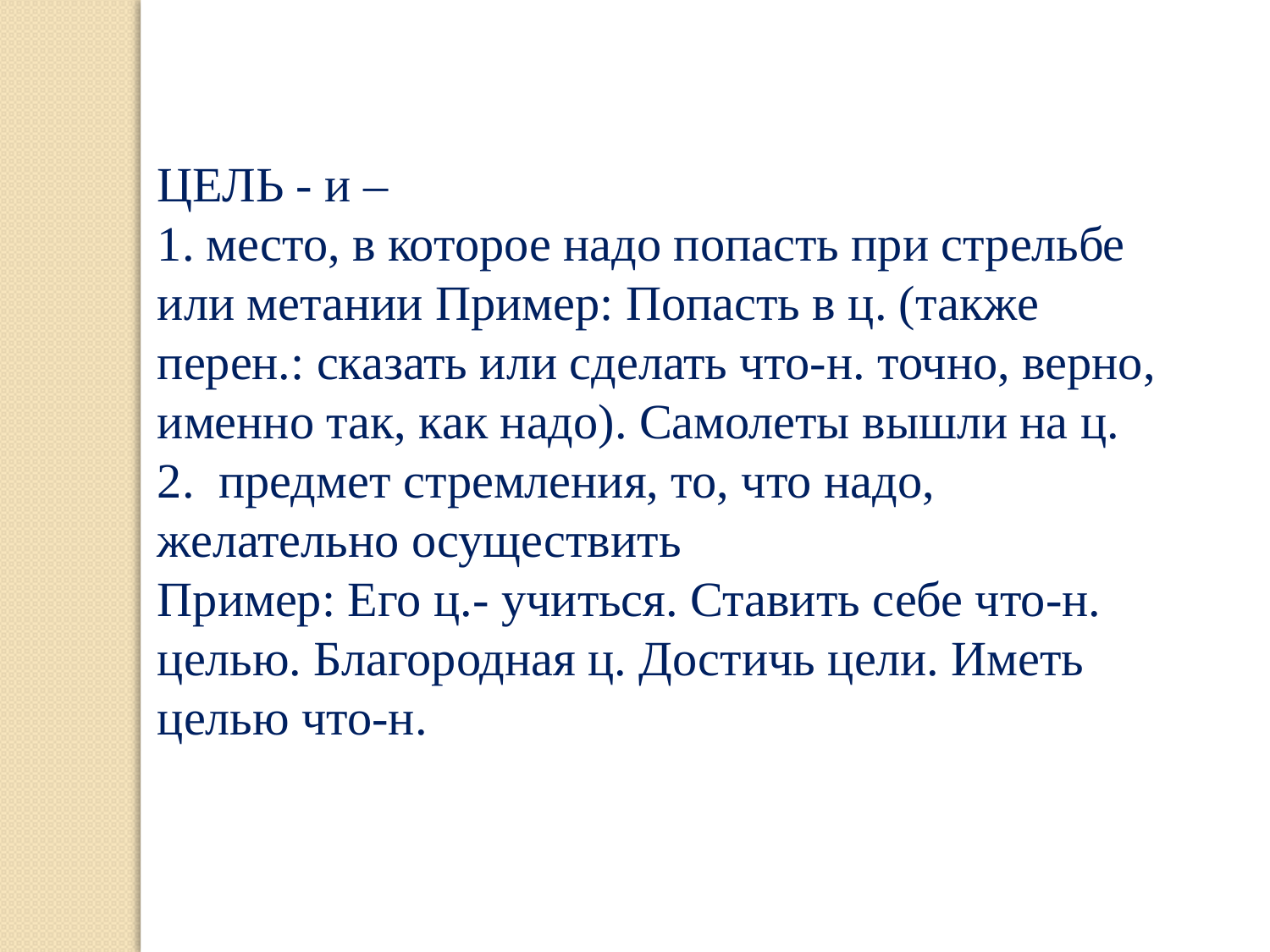

ЦЕЛЬ - и –
1. место, в которое надо попасть при стрельбе или метании Пример: Попасть в ц. (также перен.: сказать или сделать что-н. точно, верно, именно так, как надо). Самолеты вышли на ц.
2.  предмет стремления, то, что надо, желательно осуществить
Пример: Его ц.- учиться. Ставить себе что-н. целью. Благородная ц. Достичь цели. Иметь целью что-н.